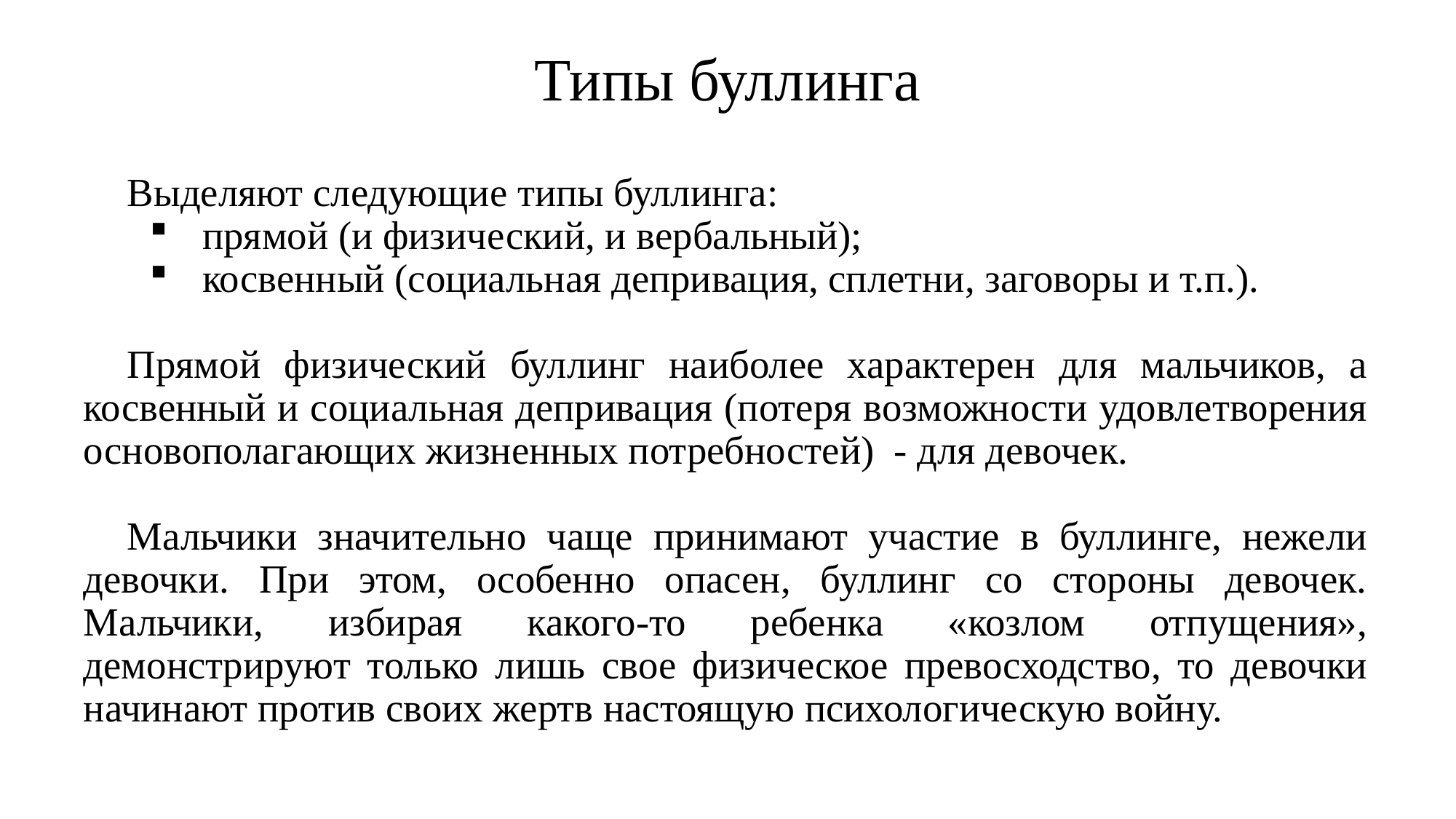

# Типы буллинга
Выделяют следующие типы буллинга:
   прямой (и физический, и вербальный);
   косвенный (социальная депривация, сплетни, заговоры и т.п.).

Прямой физический буллинг наиболее характерен для мальчиков, а косвенный и социальная депривация (потеря возможности удовлетворения основополагающих жизненных потребностей)  - для девочек.

Мальчики значительно чаще принимают участие в буллинге, нежели девочки. При этом, особенно опасен, буллинг со стороны девочек. Мальчики, избирая какого-то ребенка «козлом отпущения», демонстрируют только лишь свое физическое превосходство, то девочки начинают против своих жертв настоящую психологическую войну.